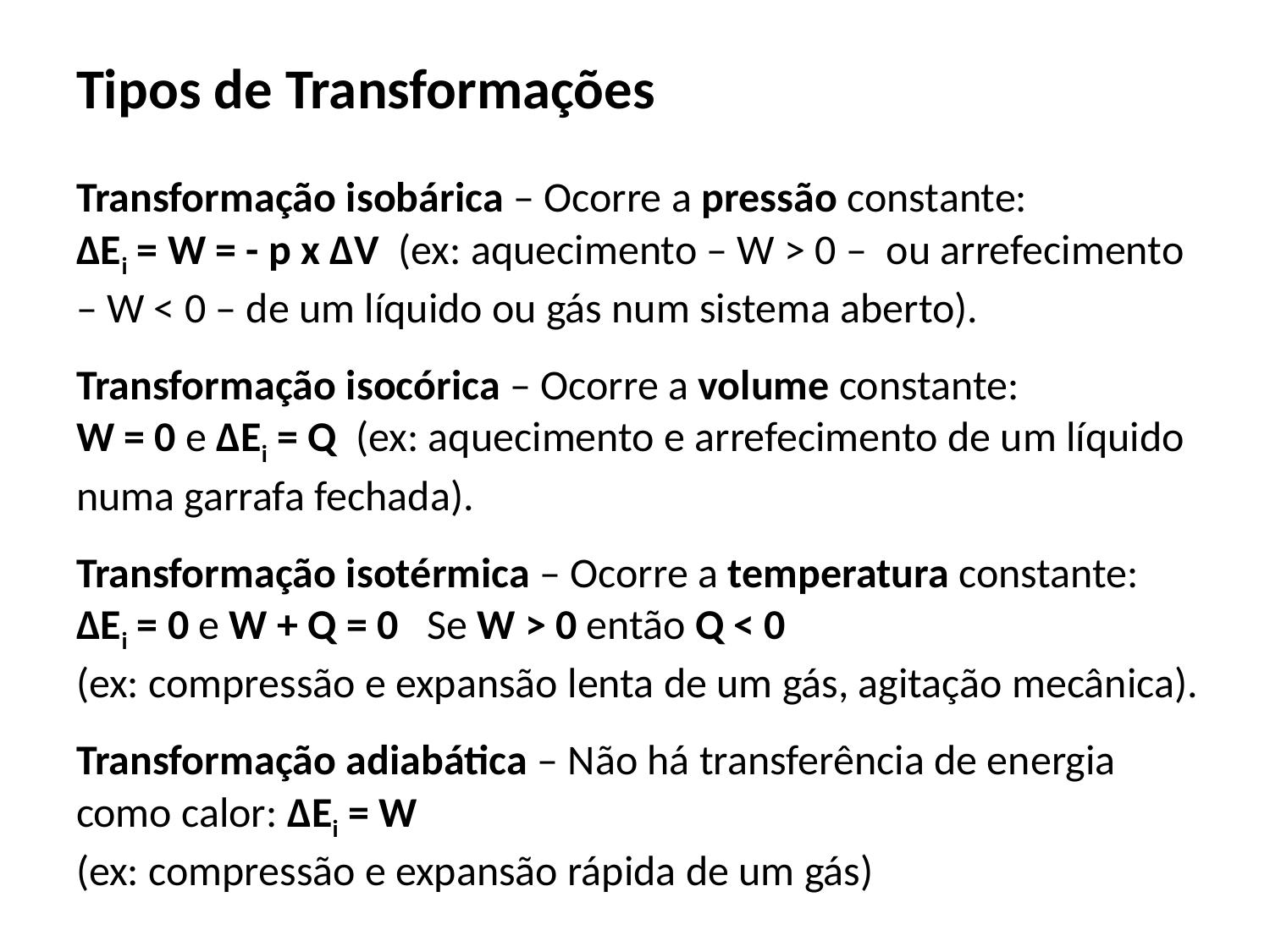

# Tipos de Transformações
Transformação isobárica – Ocorre a pressão constante:
∆Ei = W = - p x ∆V  (ex: aquecimento – W > 0 –  ou arrefecimento – W < 0 – de um líquido ou gás num sistema aberto).
Transformação isocórica – Ocorre a volume constante:
W = 0 e ∆Ei = Q  (ex: aquecimento e arrefecimento de um líquido numa garrafa fechada).
Transformação isotérmica – Ocorre a temperatura constante:
∆Ei = 0 e W + Q = 0   Se W > 0 então Q < 0
(ex: compressão e expansão lenta de um gás, agitação mecânica).
Transformação adiabática – Não há transferência de energia como calor: ∆Ei = W
(ex: compressão e expansão rápida de um gás)